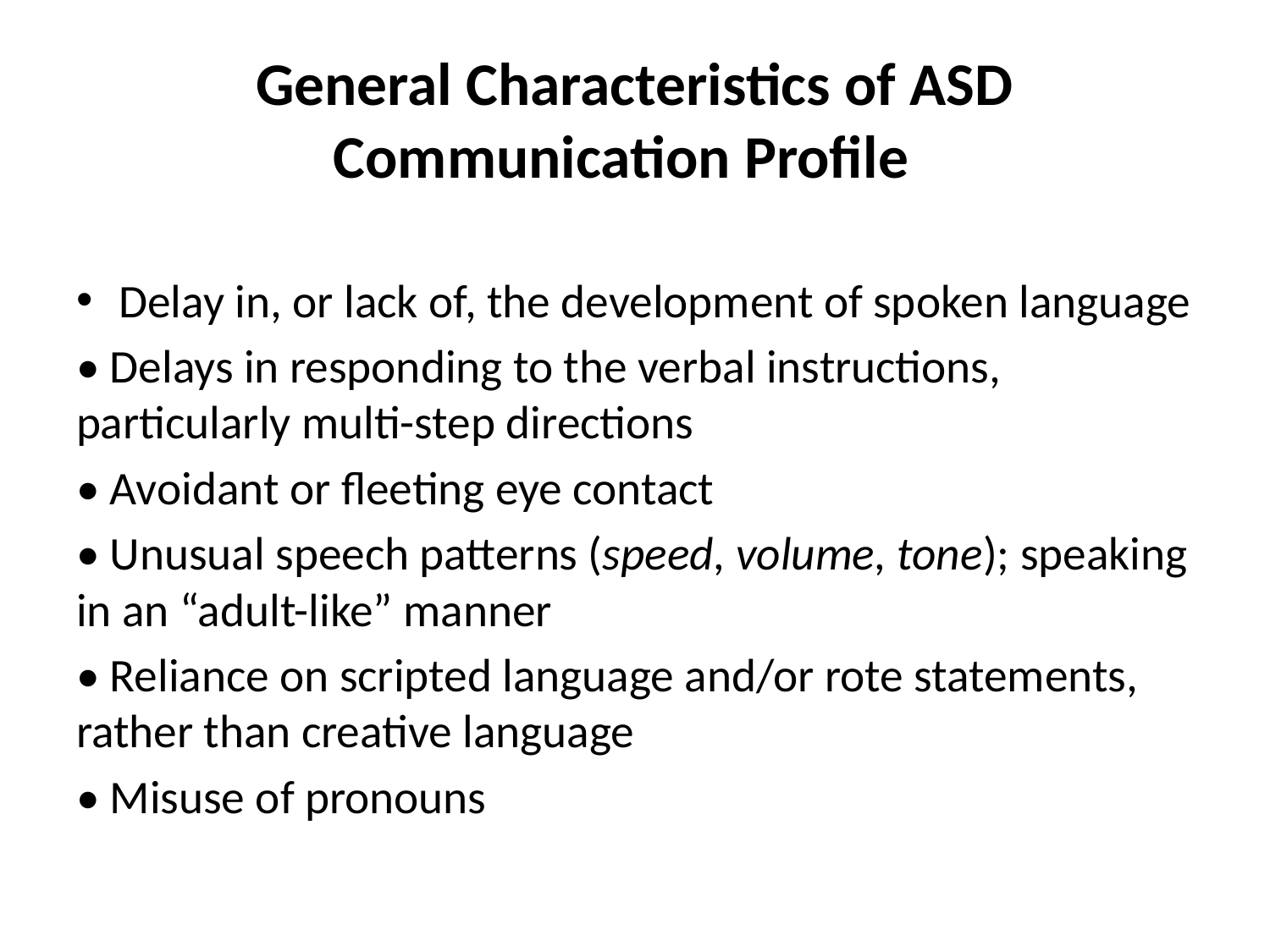

# General Characteristics of ASD Communication Profile
Delay in, or lack of, the development of spoken language
• Delays in responding to the verbal instructions, particularly multi-step directions
• Avoidant or fleeting eye contact
• Unusual speech patterns (speed, volume, tone); speaking in an “adult-like” manner
• Reliance on scripted language and/or rote statements, rather than creative language
• Misuse of pronouns